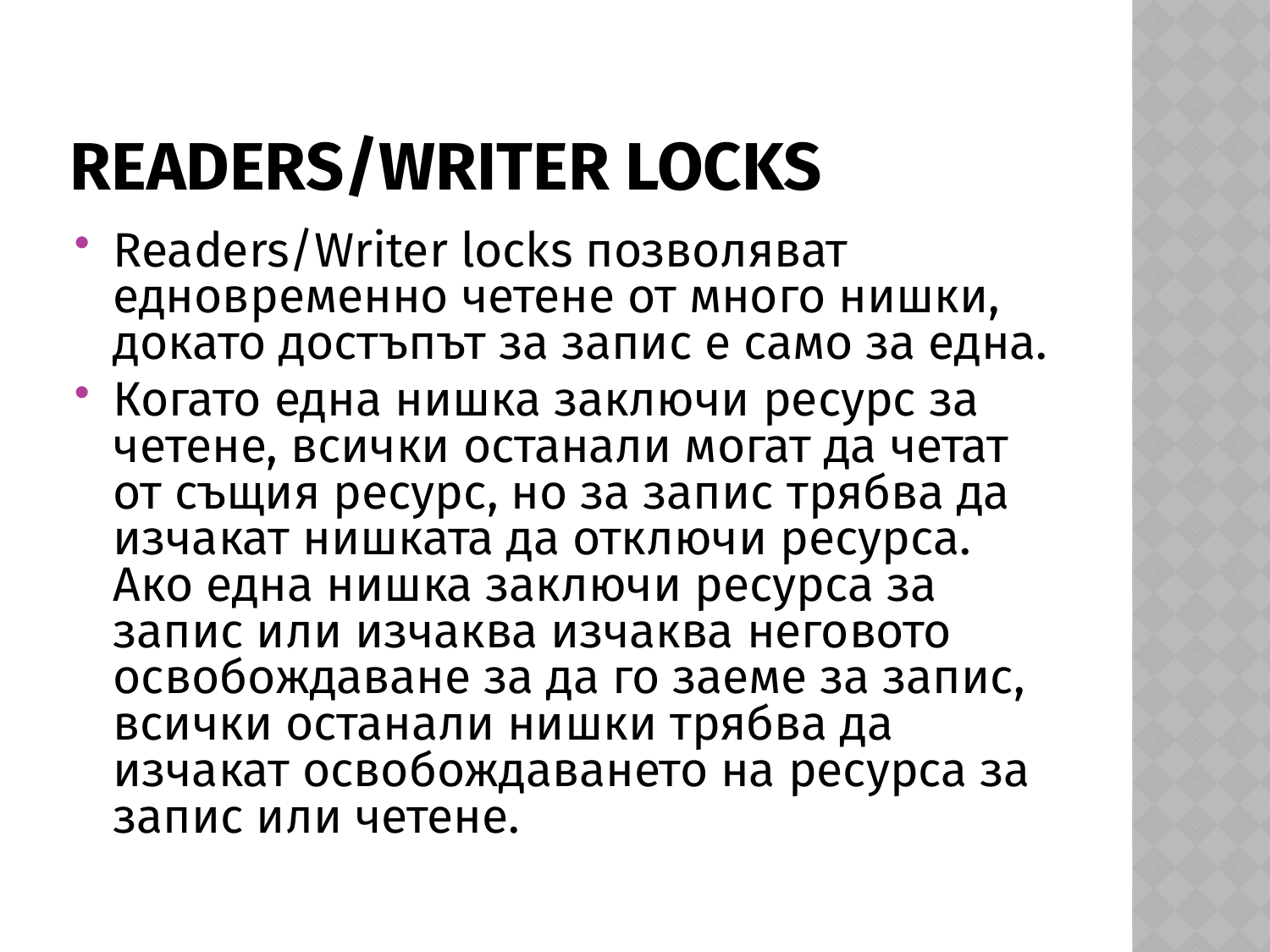

# Readers/Writer Locks
Readers/Writer locks позволяват едновременно четене от много нишки, докато достъпът за запис е само за една.
Когато една нишка заключи ресурс за четене, всички останали могат да четат от същия ресурс, но за запис трябва да изчакат нишката да отключи ресурса. Ако една нишка заключи ресурса за запис или изчаква изчаква неговото освобождаване за да го заеме за запис, всички останали нишки трябва да изчакат освобождаването на ресурса за запис или четене.